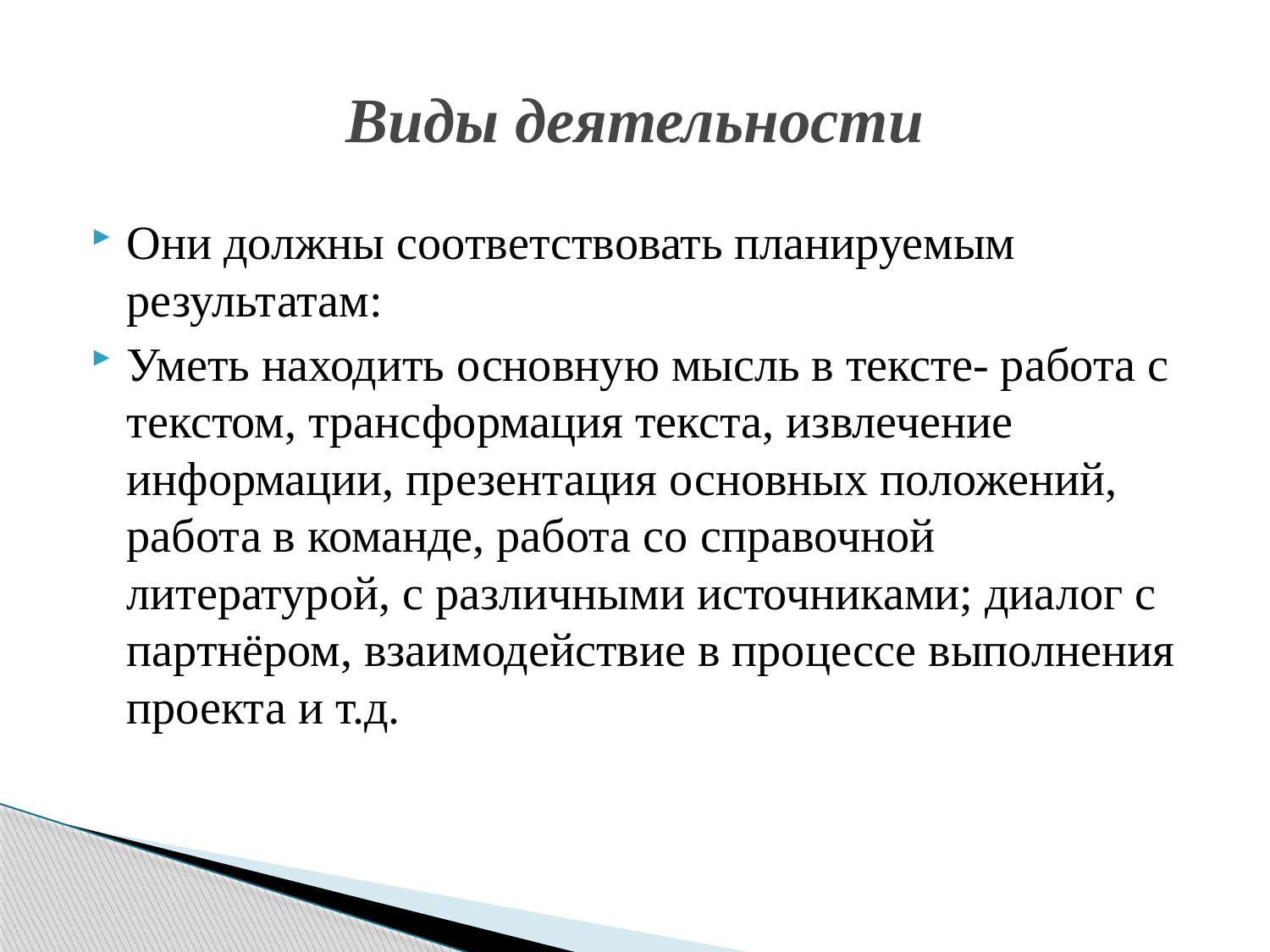

# Виды деятельности
Они должны соответствовать планируемым результатам:
Уметь находить основную мысль в тексте- работа с текстом, трансформация текста, извлечение информации, презентация основных положений, работа в команде, работа со справочной литературой, с различными источниками; диалог с партнёром, взаимодействие в процессе выполнения проекта и т.д.